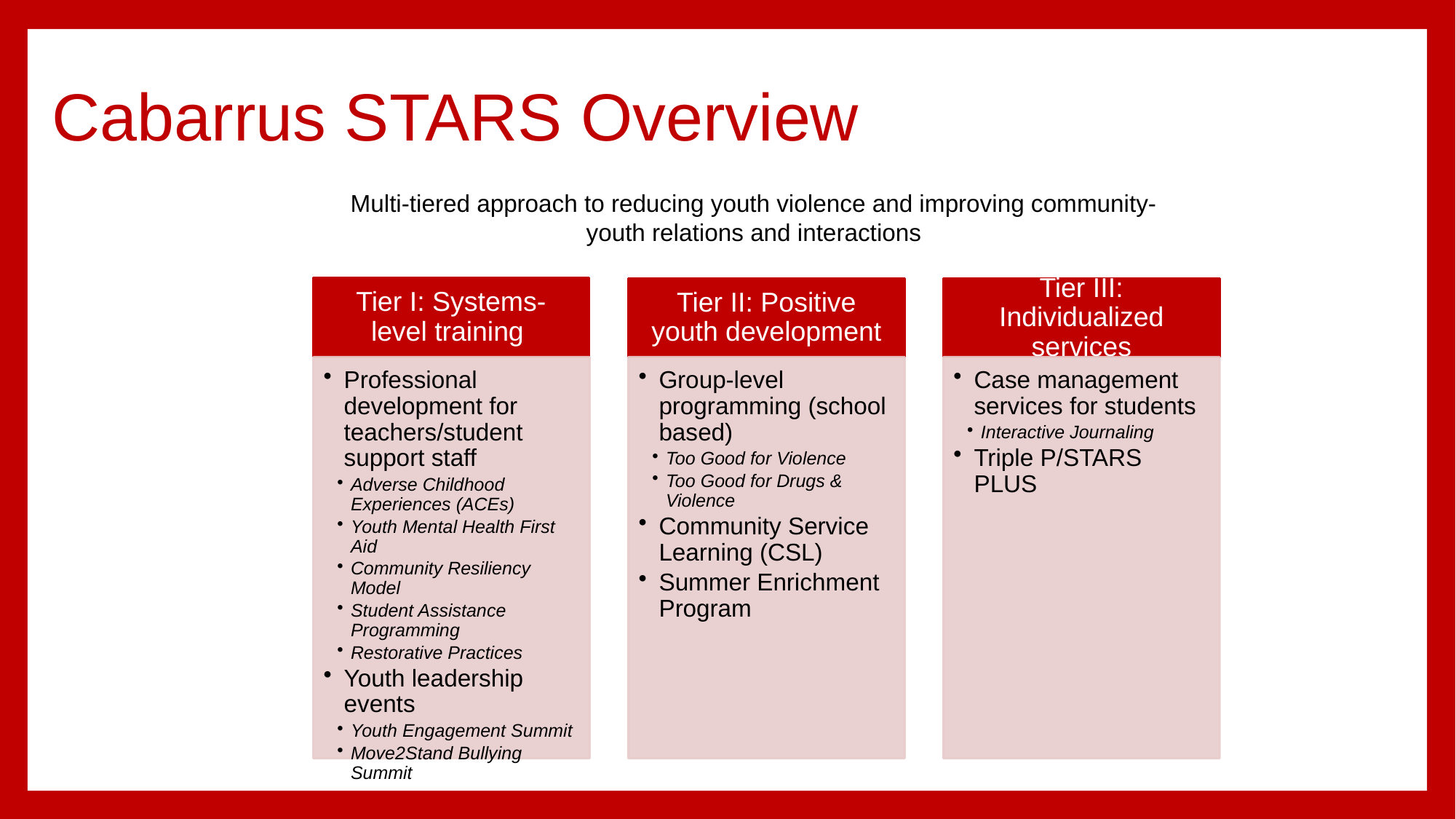

# Cabarrus STARS Overview
Multi-tiered approach to reducing youth violence and improving community-youth relations and interactions
Tier I: Systems-level training
Professional development for teachers/student support staff
Adverse Childhood Experiences (ACEs)
Youth Mental Health First Aid
Community Resiliency Model
Student Assistance Programming
Restorative Practices
Youth leadership events
Youth Engagement Summit
Move2Stand Bullying Summit
Tier II: Positive youth development
Group-level programming (school based)
Too Good for Violence
Too Good for Drugs & Violence
Community Service Learning (CSL)
Summer Enrichment Program
Tier III: Individualized services
Case management services for students
Interactive Journaling
Triple P/STARS PLUS